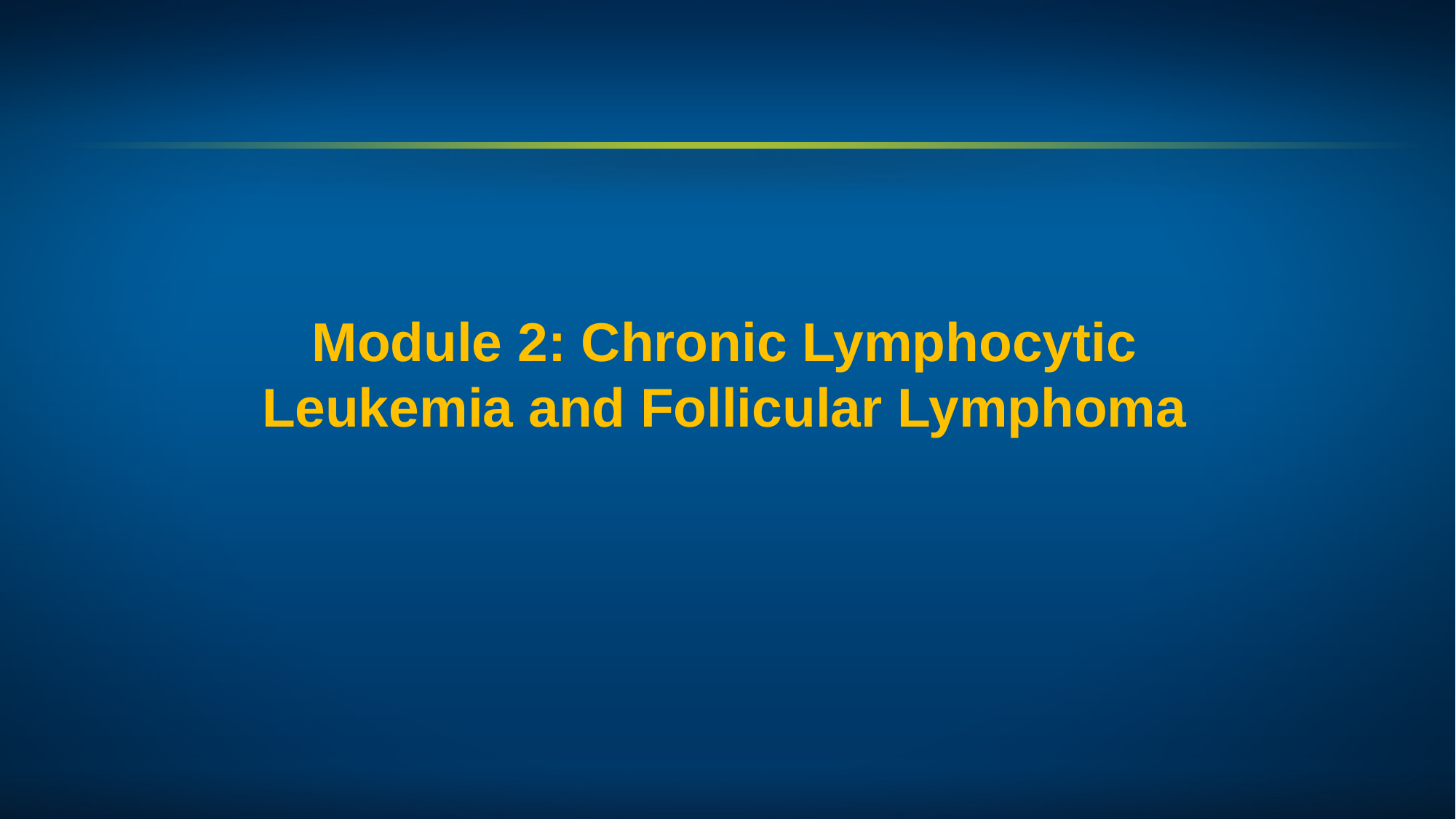

Module 2: Chronic Lymphocytic Leukemia and Follicular Lymphoma